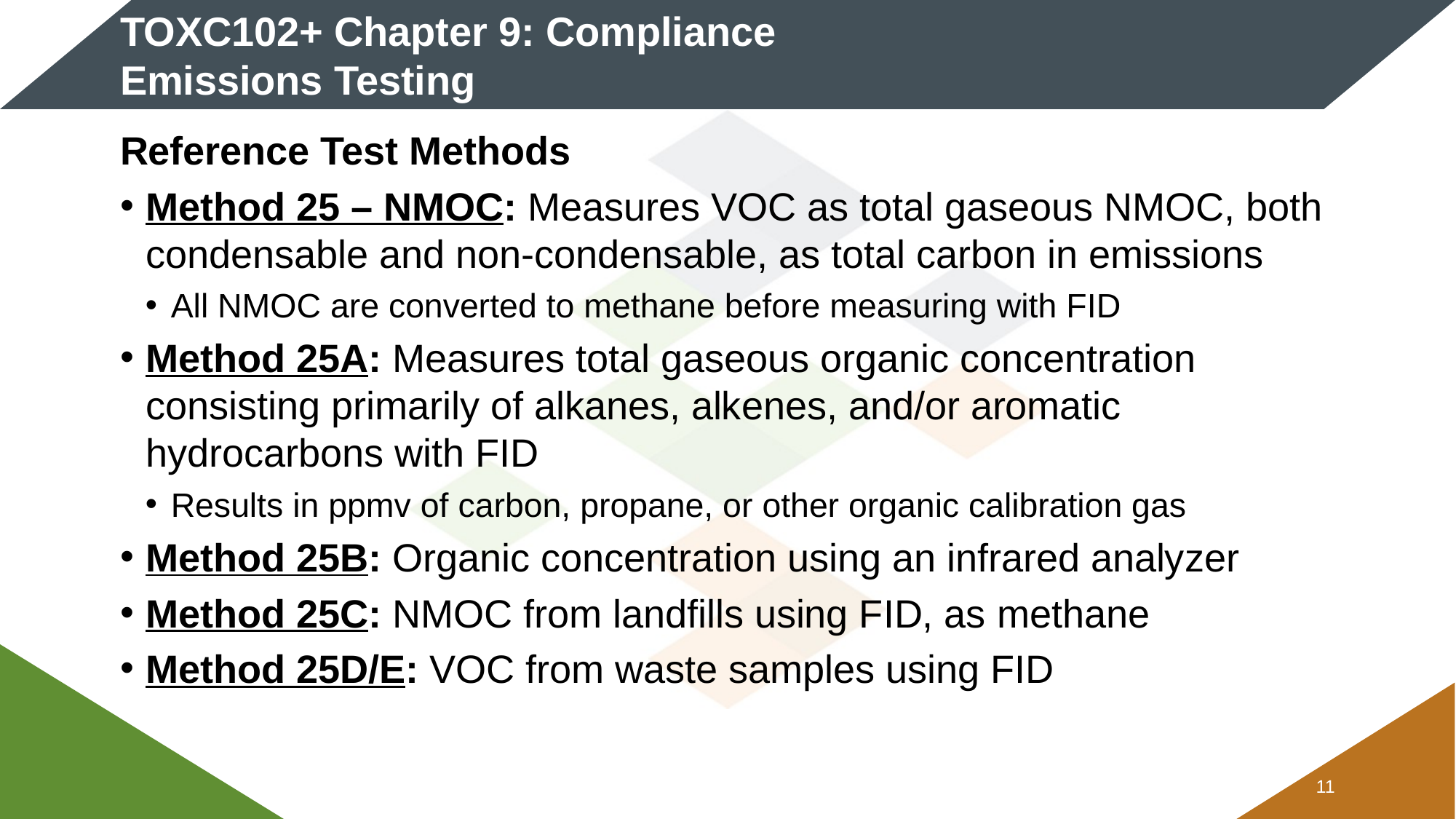

# TOXC102+ Chapter 9: Compliance Emissions Testing
Reference Test Methods
Method 25 – NMOC: Measures VOC as total gaseous NMOC, both condensable and non-condensable, as total carbon in emissions
All NMOC are converted to methane before measuring with FID
Method 25A: Measures total gaseous organic concentration consisting primarily of alkanes, alkenes, and/or aromatic hydrocarbons with FID
Results in ppmv of carbon, propane, or other organic calibration gas
Method 25B: Organic concentration using an infrared analyzer
Method 25C: NMOC from landfills using FID, as methane
Method 25D/E: VOC from waste samples using FID

11